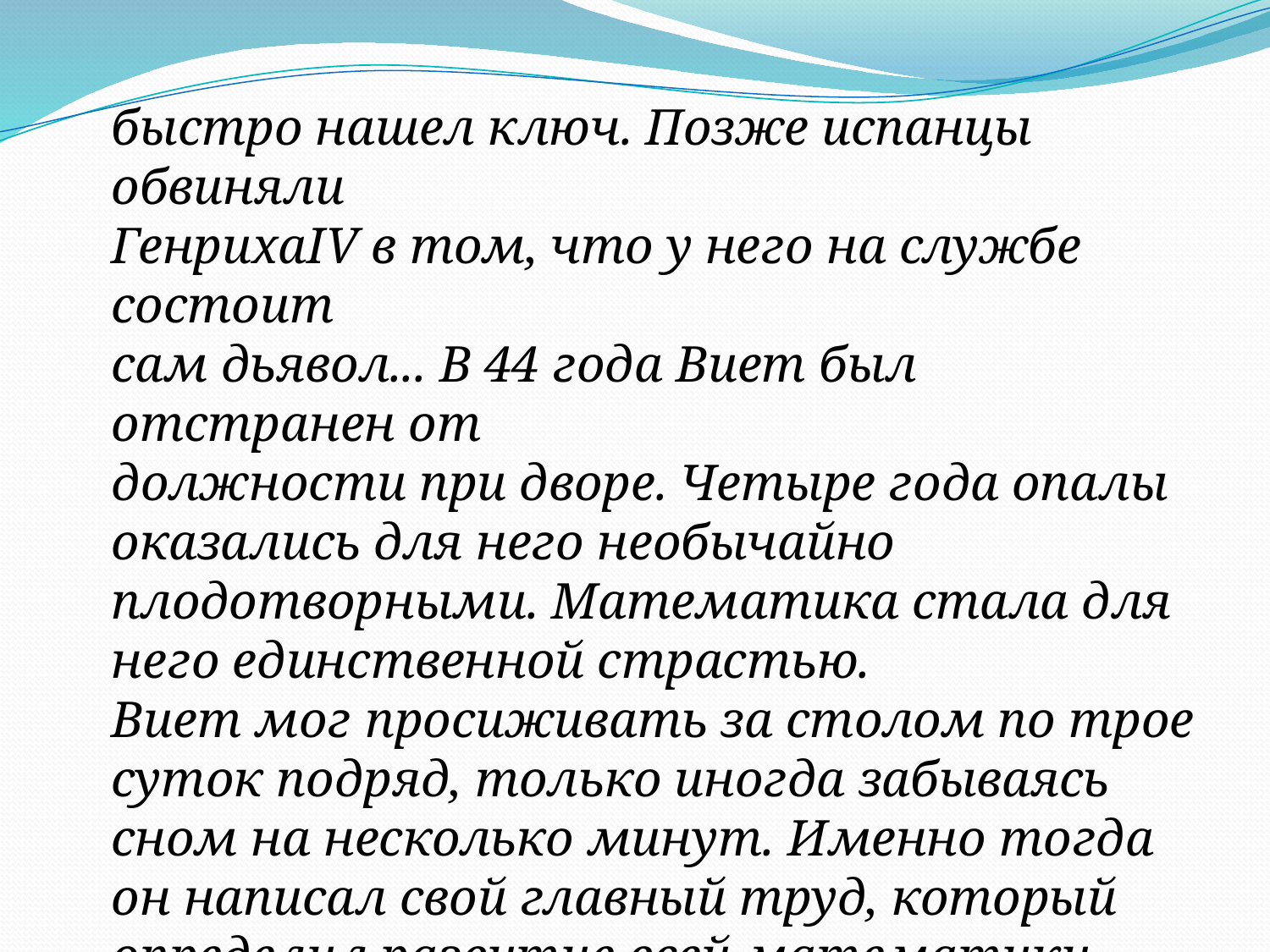

быстро нашел ключ. Позже испанцы обвиняли
ГенрихаIV в том, что у него на службе состоит
сам дьявол... В 44 года Виет был отстранен от
должности при дворе. Четыре года опалы оказались для него необычайно плодотворными. Математика стала для него единственной страстью.
Виет мог просиживать за столом по трое суток подряд, только иногда забываясь сном на несколько минут. Именно тогда он написал свой главный труд, который определил развитие всей математики.